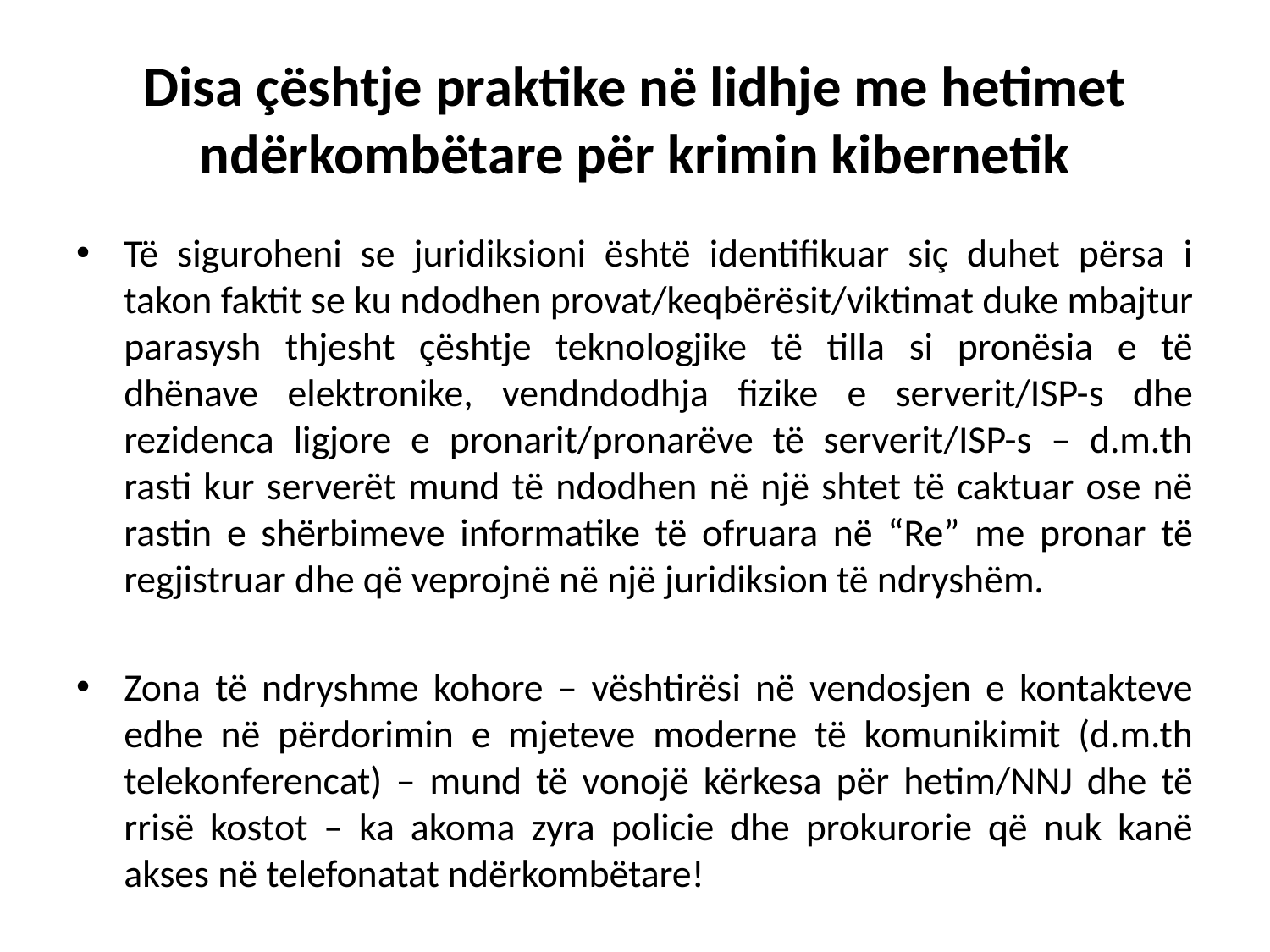

# Disa çështje praktike në lidhje me hetimet ndërkombëtare për krimin kibernetik
Të siguroheni se juridiksioni është identifikuar siç duhet përsa i takon faktit se ku ndodhen provat/keqbërësit/viktimat duke mbajtur parasysh thjesht çështje teknologjike të tilla si pronësia e të dhënave elektronike, vendndodhja fizike e serverit/ISP-s dhe rezidenca ligjore e pronarit/pronarëve të serverit/ISP-s – d.m.th rasti kur serverët mund të ndodhen në një shtet të caktuar ose në rastin e shërbimeve informatike të ofruara në “Re” me pronar të regjistruar dhe që veprojnë në një juridiksion të ndryshëm.

Zona të ndryshme kohore – vështirësi në vendosjen e kontakteve edhe në përdorimin e mjeteve moderne të komunikimit (d.m.th telekonferencat) – mund të vonojë kërkesa për hetim/NNJ dhe të rrisë kostot – ka akoma zyra policie dhe prokurorie që nuk kanë akses në telefonatat ndërkombëtare!